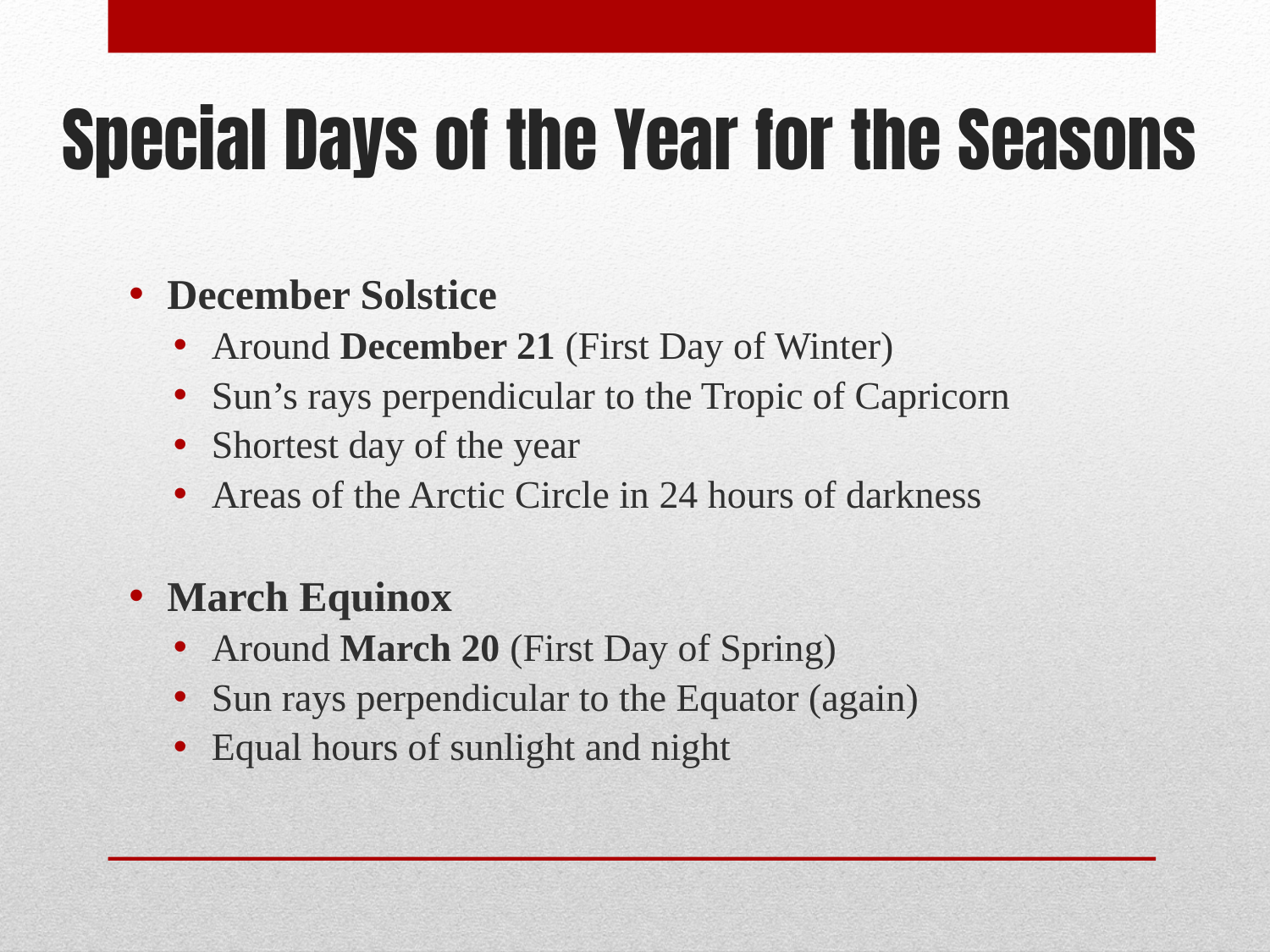

Special Days of the Year for the Seasons
December Solstice
Around December 21 (First Day of Winter)
Sun’s rays perpendicular to the Tropic of Capricorn
Shortest day of the year
Areas of the Arctic Circle in 24 hours of darkness

March Equinox
Around March 20 (First Day of Spring)
Sun rays perpendicular to the Equator (again)
Equal hours of sunlight and night